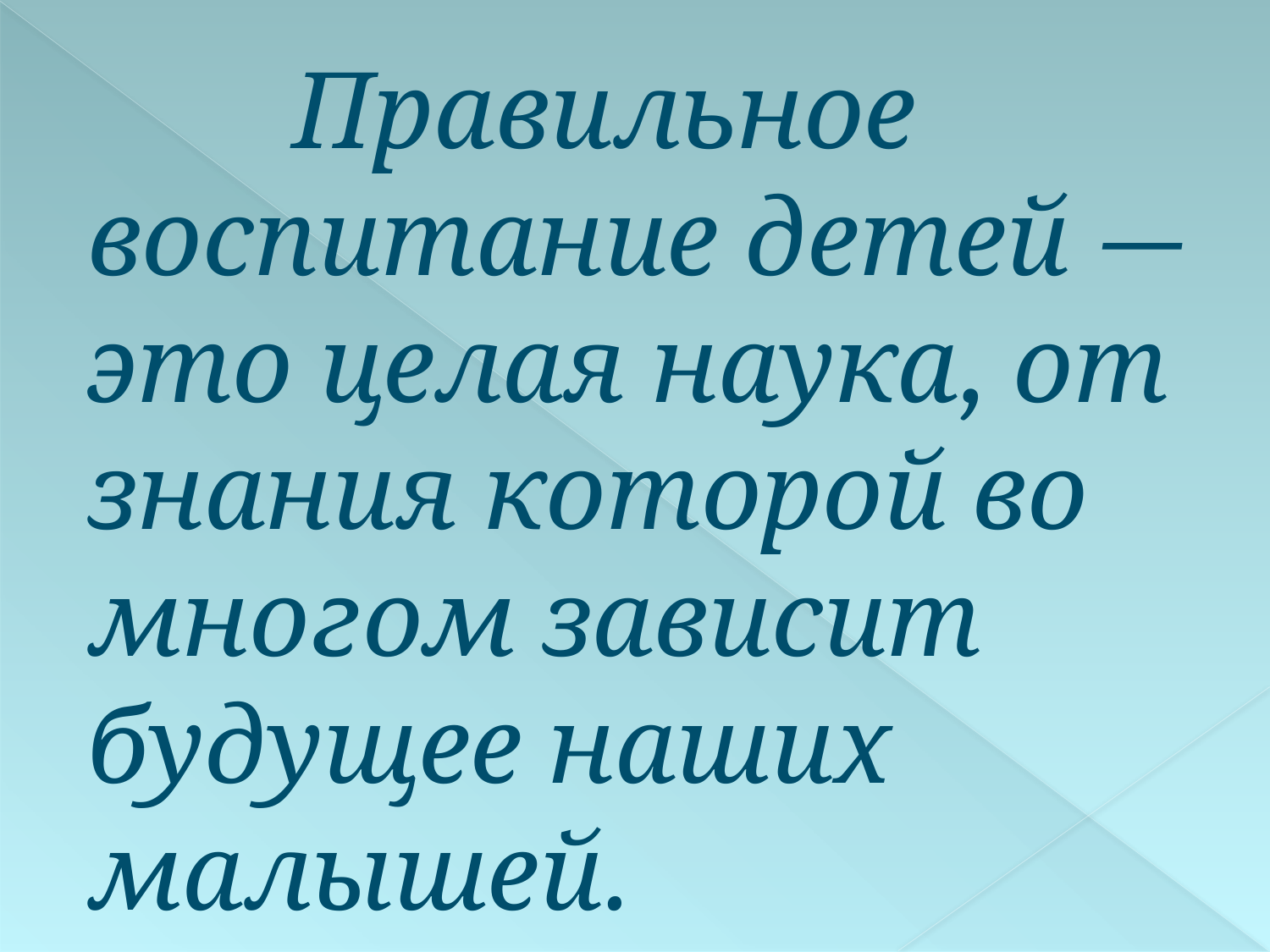

Правильное    воспитание детей — это целая наука, от знания которой во многом зависит будущее наших малышей.